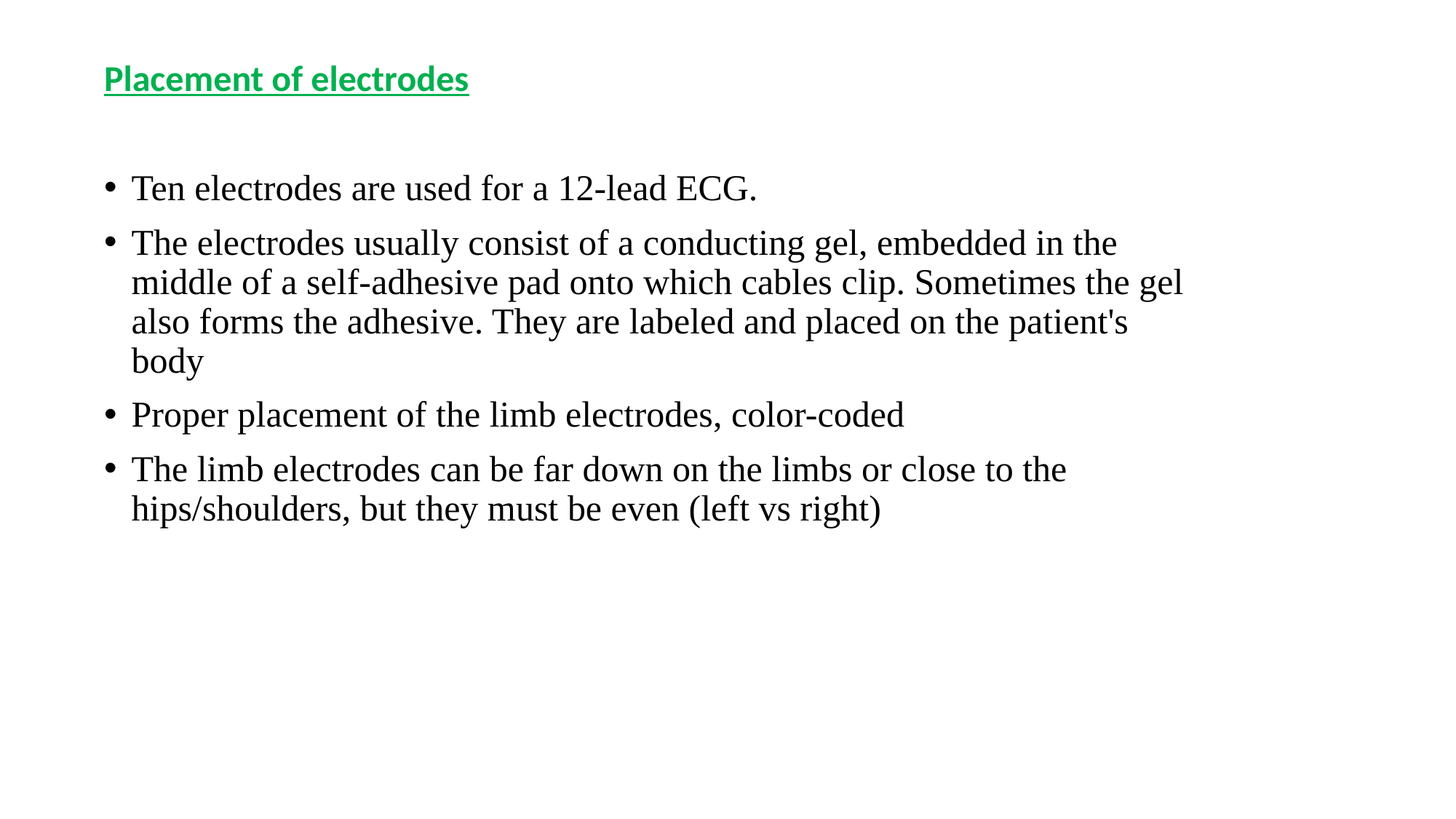

Placement of electrodes

Ten electrodes are used for a 12-lead ECG.
The electrodes usually consist of a conducting gel, embedded in the middle of a self-adhesive pad onto which cables clip. Sometimes the gel also forms the adhesive. They are labeled and placed on the patient's body
Proper placement of the limb electrodes, color-coded
The limb electrodes can be far down on the limbs or close to the hips/shoulders, but they must be even (left vs right)